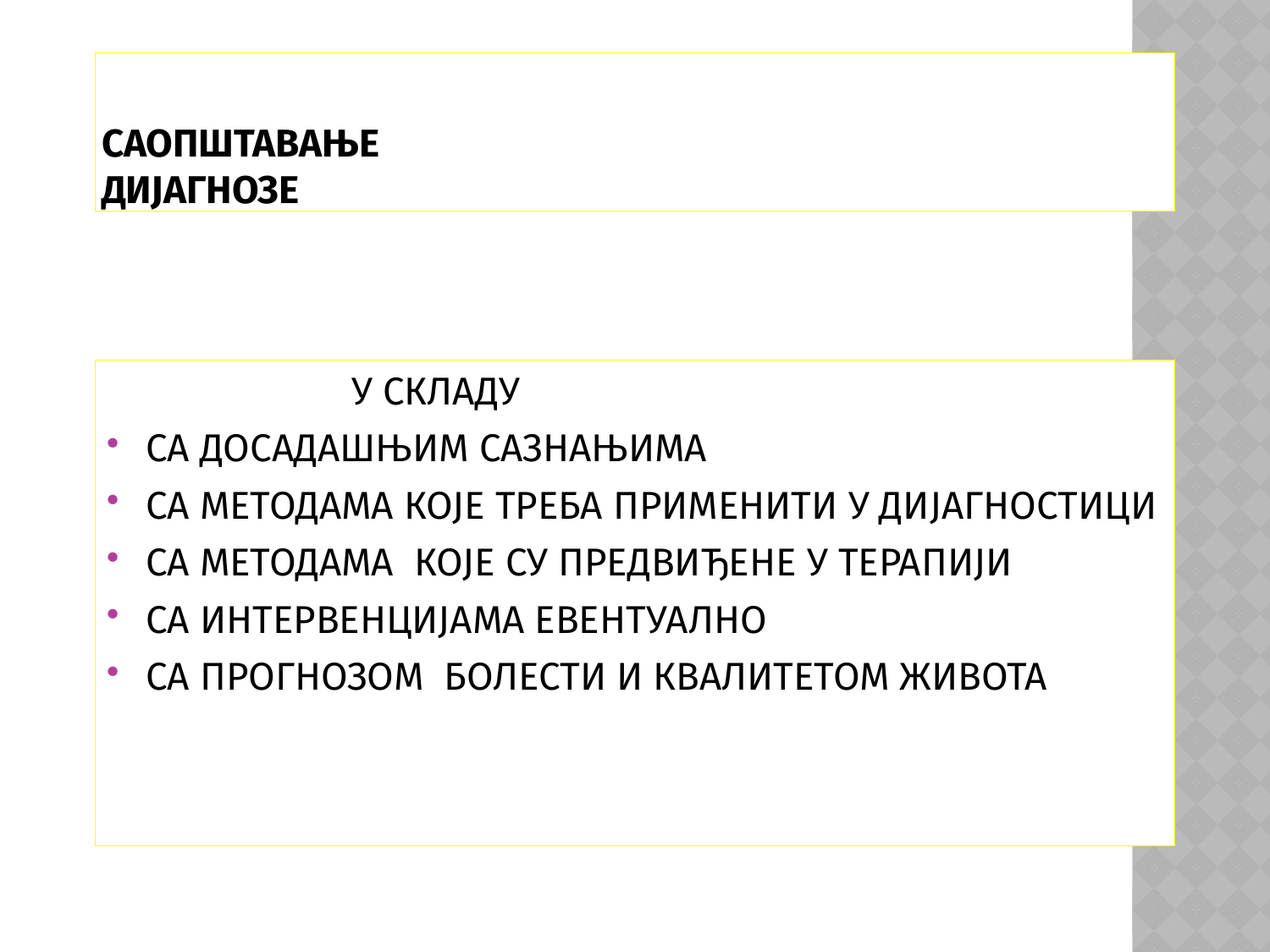

# САОПШТАВАЊЕ ДИЈАГНОЗЕ
                        У СКЛАДУ
СА ДОСАДАШЊИМ САЗНАЊИМА
СА МЕТОДАМА КОЈЕ ТРЕБА ПРИМЕНИТИ У ДИЈАГНОСТИЦИ
СА МЕТОДАМА  КОЈЕ СУ ПРЕДВИЂЕНЕ У ТЕРАПИЈИ
СА ИНТЕРВЕНЦИЈАМА ЕВЕНТУАЛНО
СА ПРОГНОЗОМ  БОЛЕСТИ И КВАЛИТЕТОМ ЖИВОТА